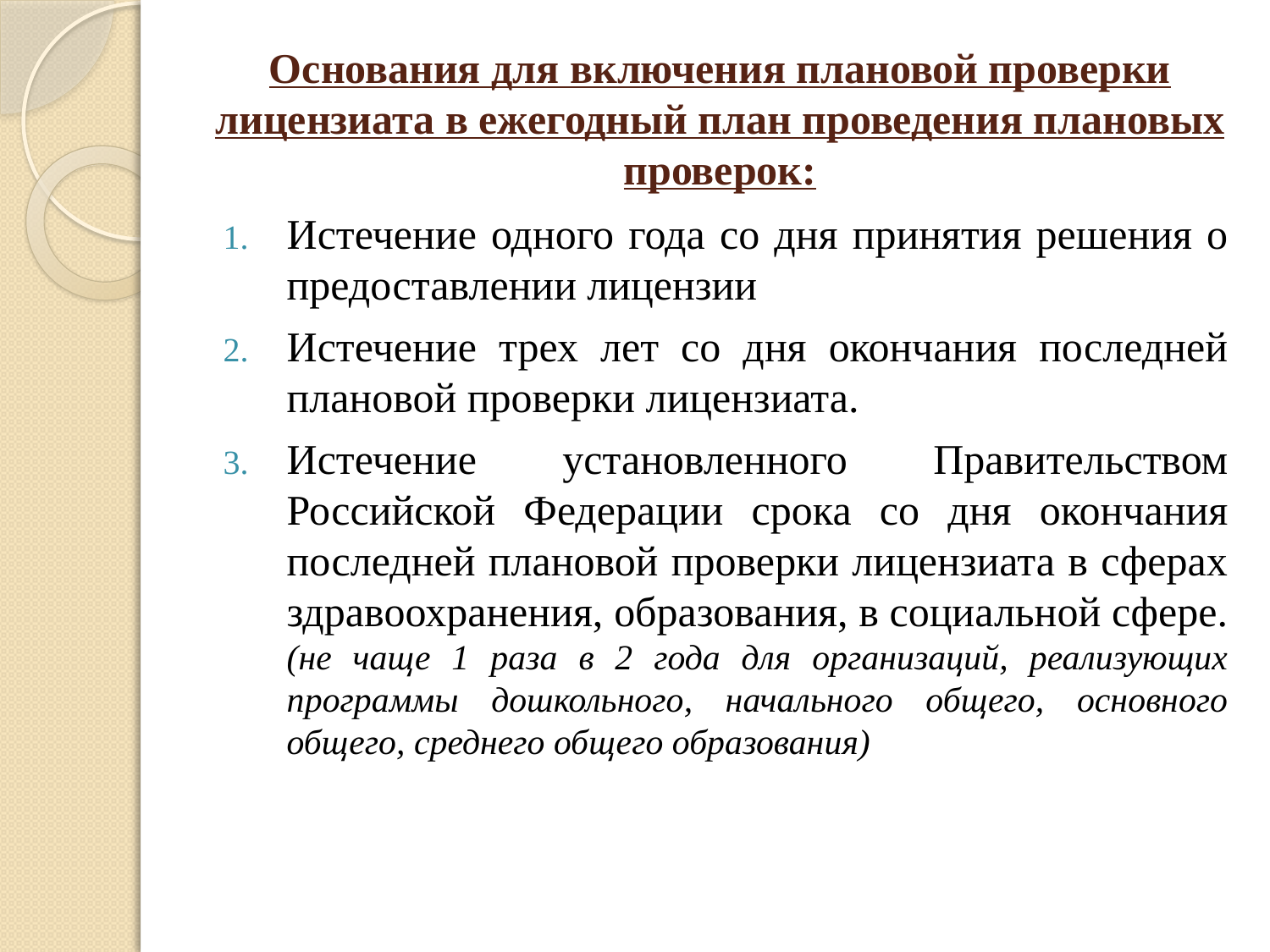

# Основания для включения плановой проверки лицензиата в ежегодный план проведения плановых проверок:
Истечение одного года со дня принятия решения о предоставлении лицензии
Истечение трех лет со дня окончания последней плановой проверки лицензиата.
Истечение установленного Правительством Российской Федерации срока со дня окончания последней плановой проверки лицензиата в сферах здравоохранения, образования, в социальной сфере. (не чаще 1 раза в 2 года для организаций, реализующих программы дошкольного, начального общего, основного общего, среднего общего образования)